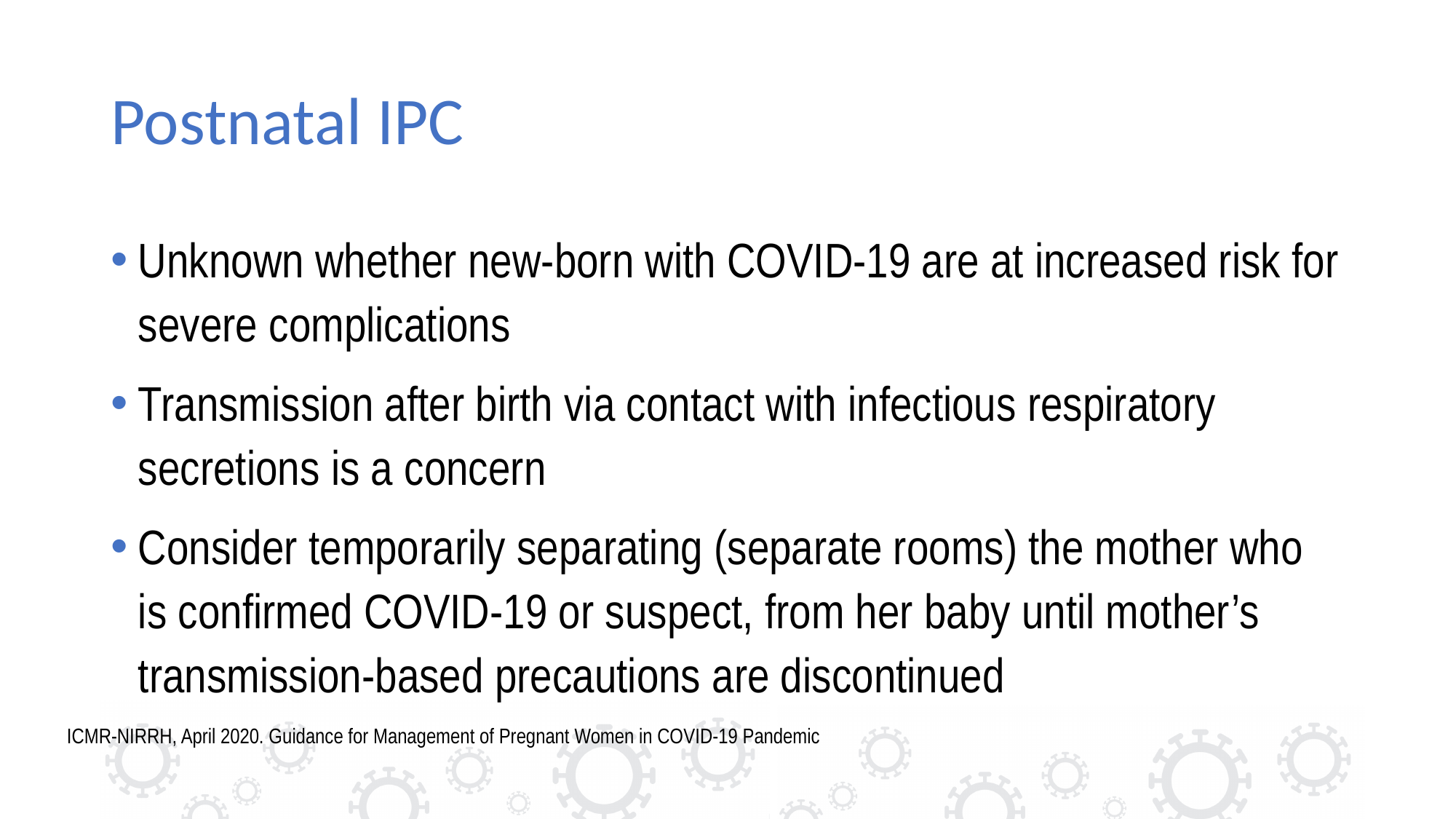

# Postnatal IPC
Unknown whether new-born with COVID-19 are at increased risk for severe complications
Transmission after birth via contact with infectious respiratory secretions is a concern
Consider temporarily separating (separate rooms) the mother who is confirmed COVID-19 or suspect, from her baby until mother’s transmission-based precautions are discontinued
ICMR-NIRRH, April 2020. Guidance for Management of Pregnant Women in COVID-19 Pandemic